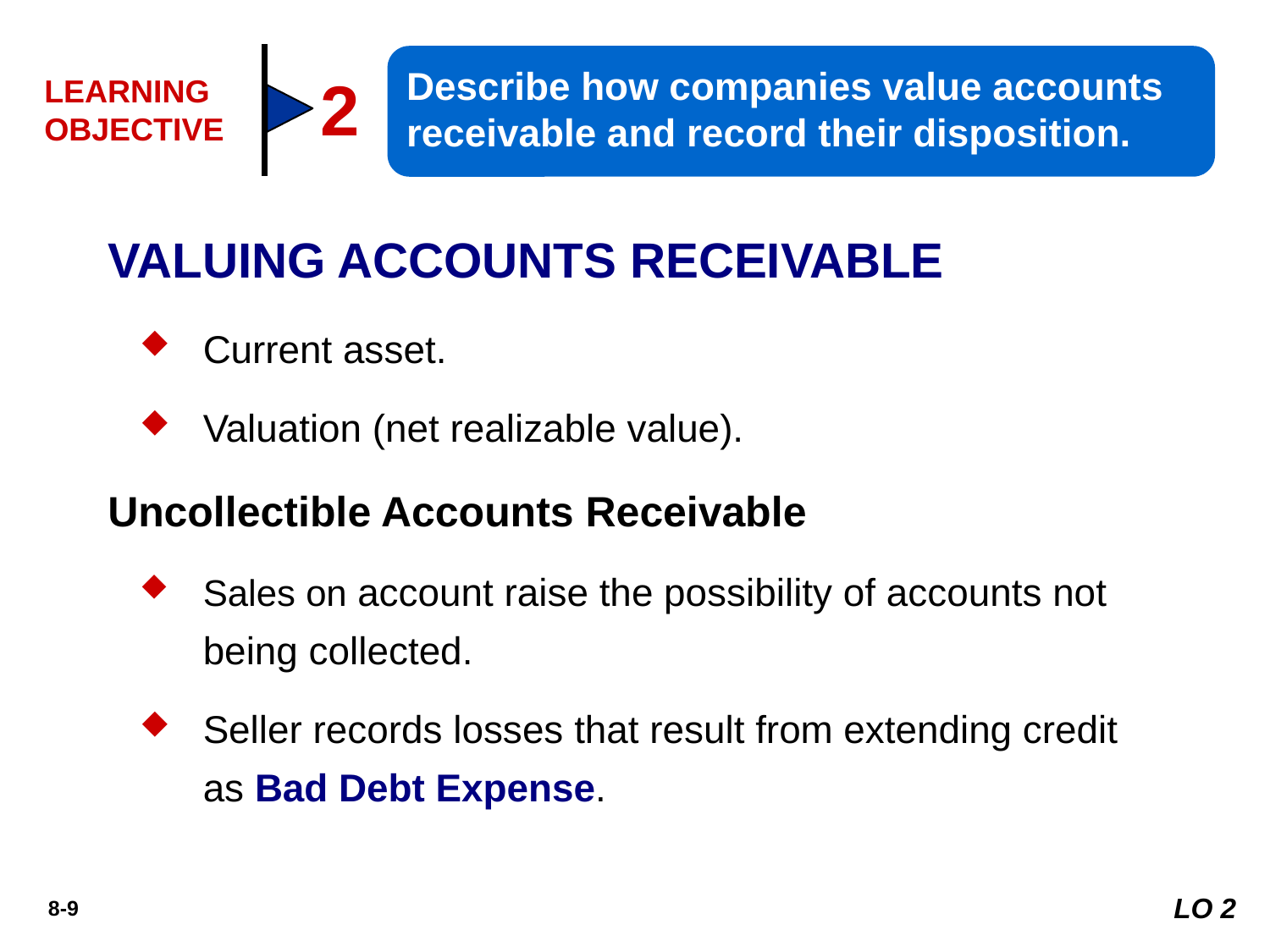

Describe how companies value accounts receivable and record their disposition.
2
LEARNING OBJECTIVE

VALUING ACCOUNTS RECEIVABLE
Current asset.
Valuation (net realizable value).
Uncollectible Accounts Receivable
Sales on account raise the possibility of accounts not being collected.
Seller records losses that result from extending credit as Bad Debt Expense.
LO 2